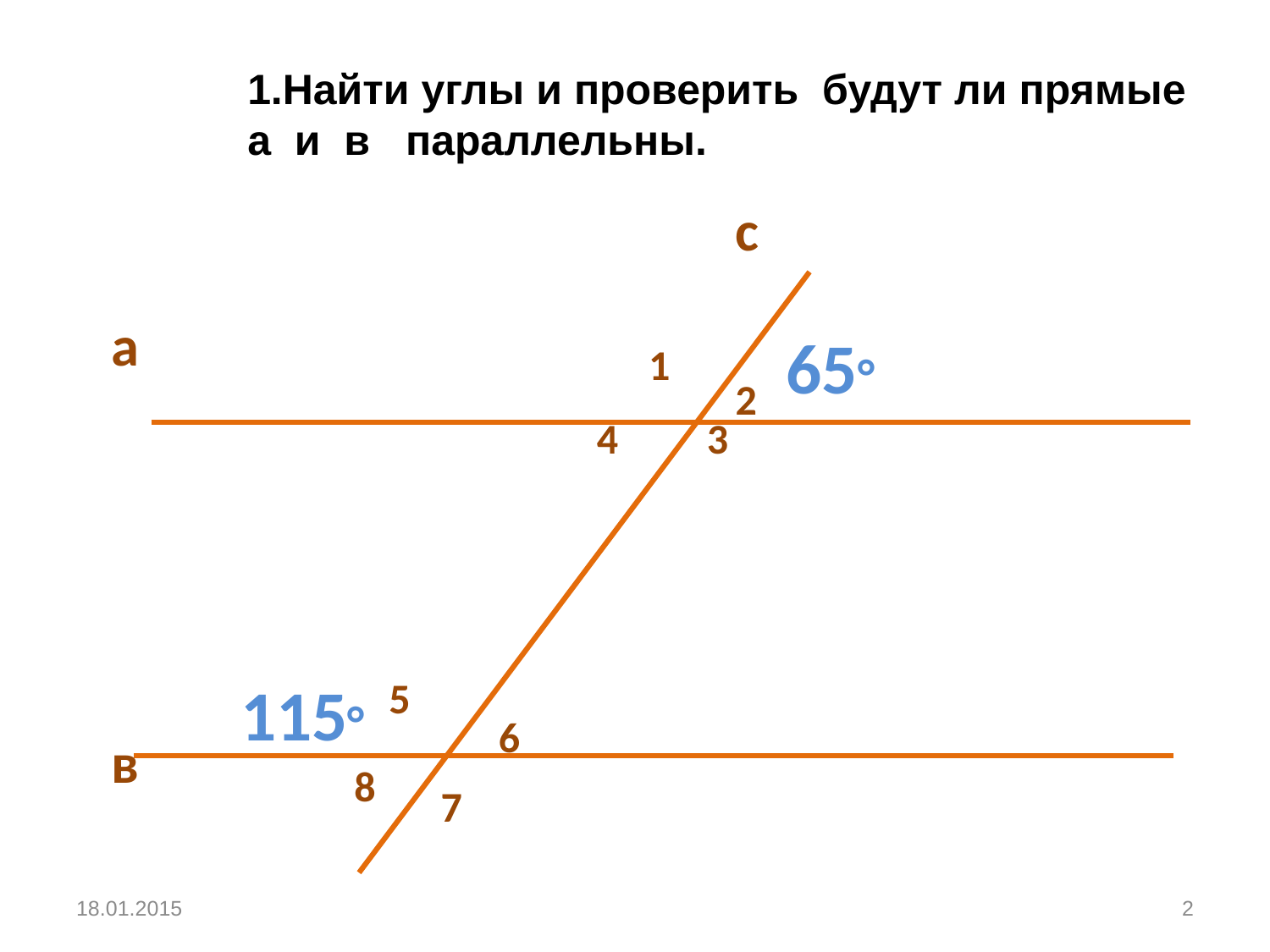

1.Найти углы и проверить  будут ли прямые
а  и  в   параллельны.
с
а
65°
1
2
4
3
115°
5
6
в
8
7
18.01.2015
2